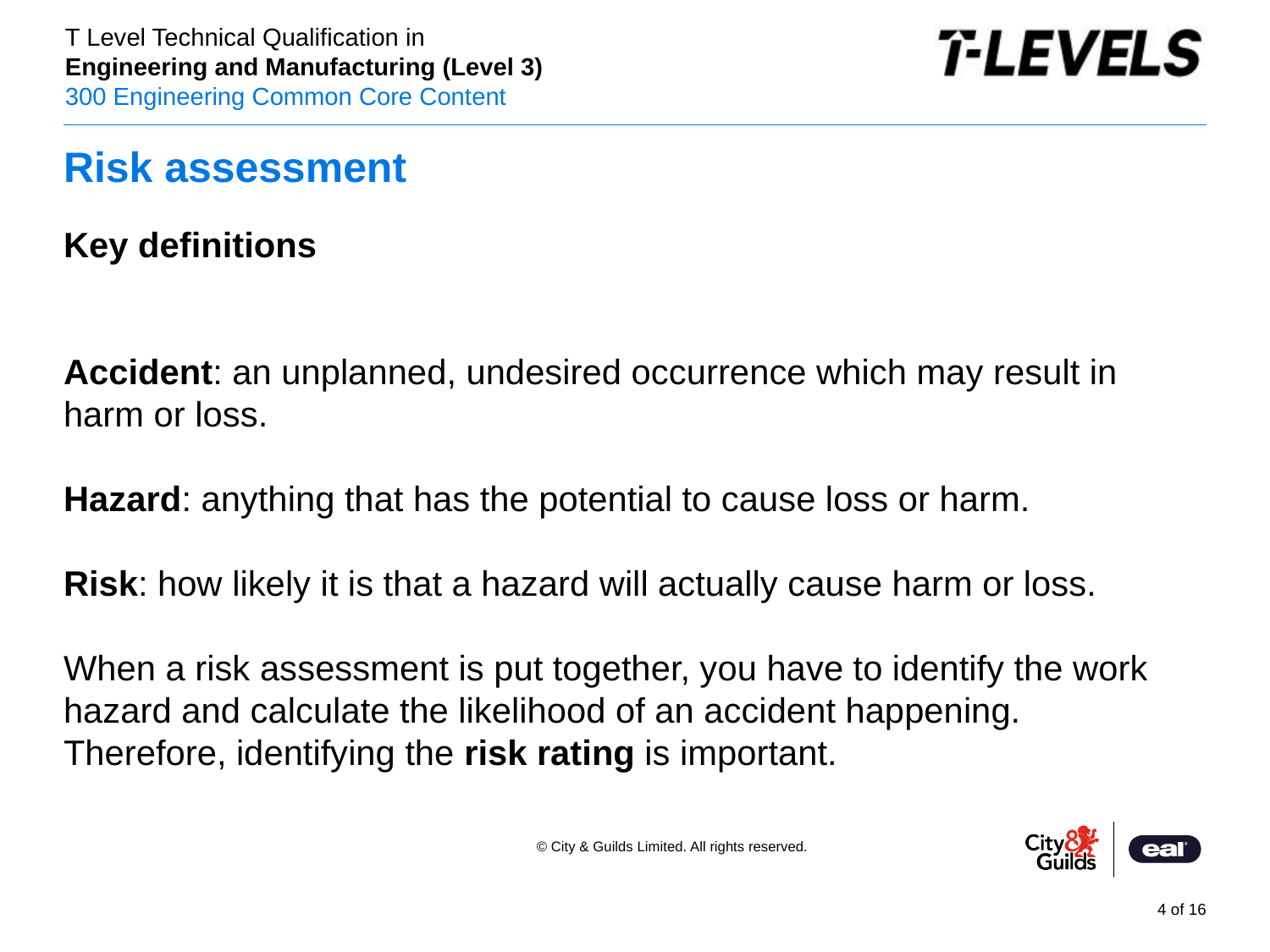

# Risk assessment
Key definitions

Accident: an unplanned, undesired occurrence which may result in harm or loss.

Hazard: anything that has the potential to cause loss or harm.

Risk: how likely it is that a hazard will actually cause harm or loss.

When a risk assessment is put together, you have to identify the work hazard and calculate the likelihood of an accident happening. Therefore, identifying the risk rating is important.